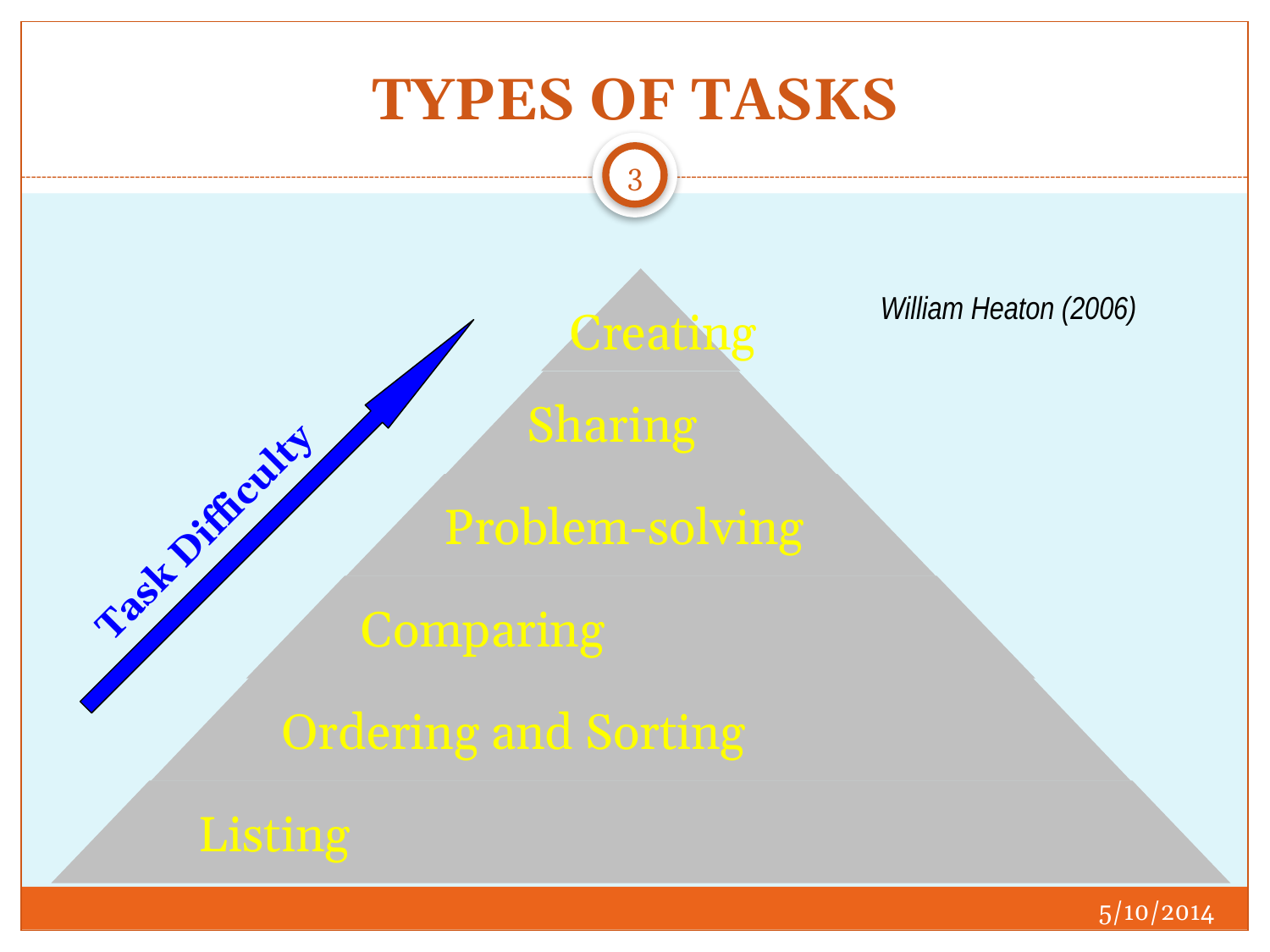

# TYPES OF TASKS
3

Creating
Sharing
Problem-solving
Comparing
Ordering and Sorting
Listing

William Heaton (2006)
Task Difficulty
5/10/2014